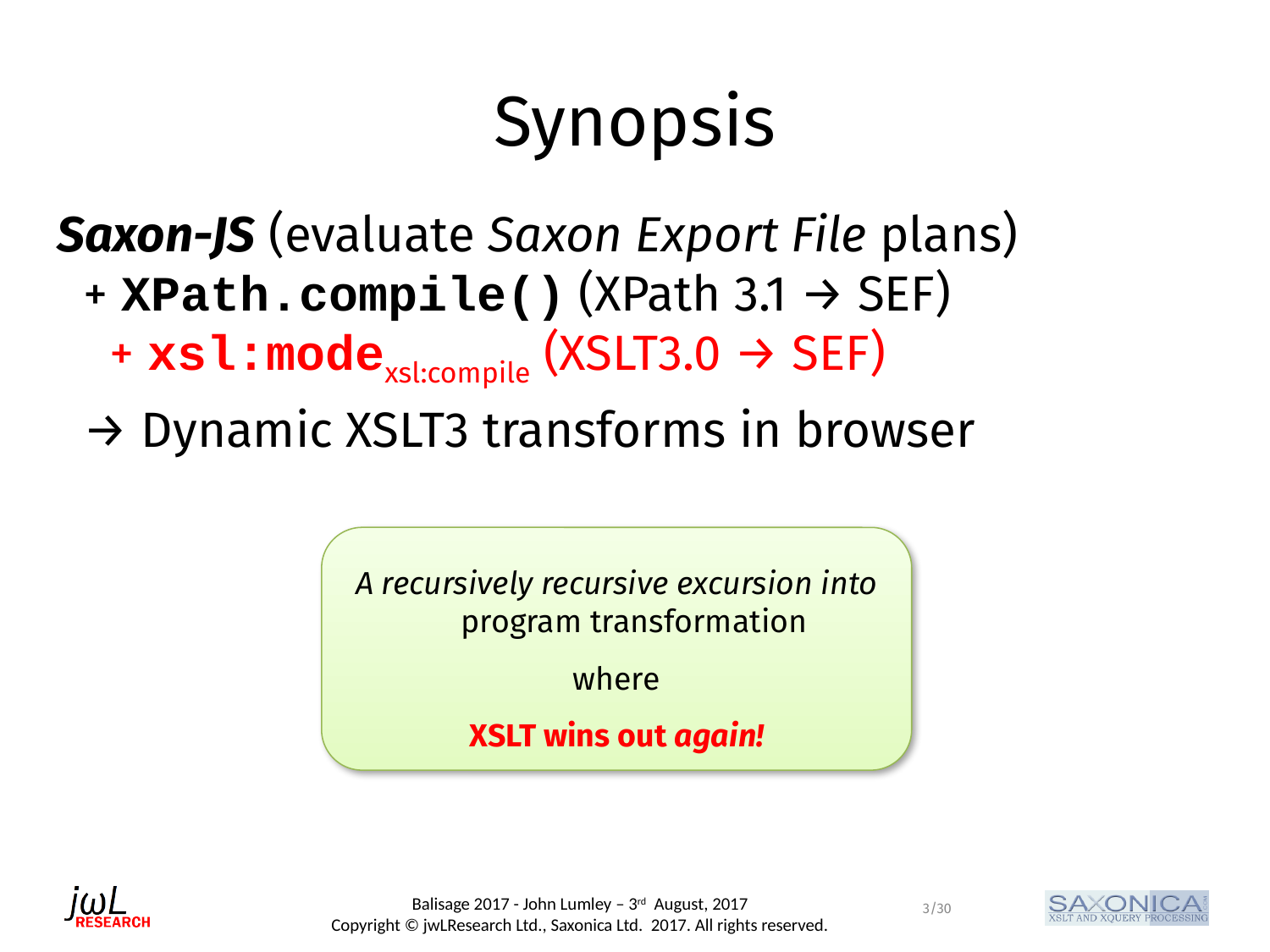

# Synopsis
Saxon-JS (evaluate Saxon Export File plans)
  + XPath.compile() (XPath 3.1 → SEF)
    + xsl:modexsl:compile (XSLT3.0 → SEF)
  → Dynamic XSLT3 transforms in browser

A recursively recursive excursion into
program transformation
where
XSLT wins out again!

3